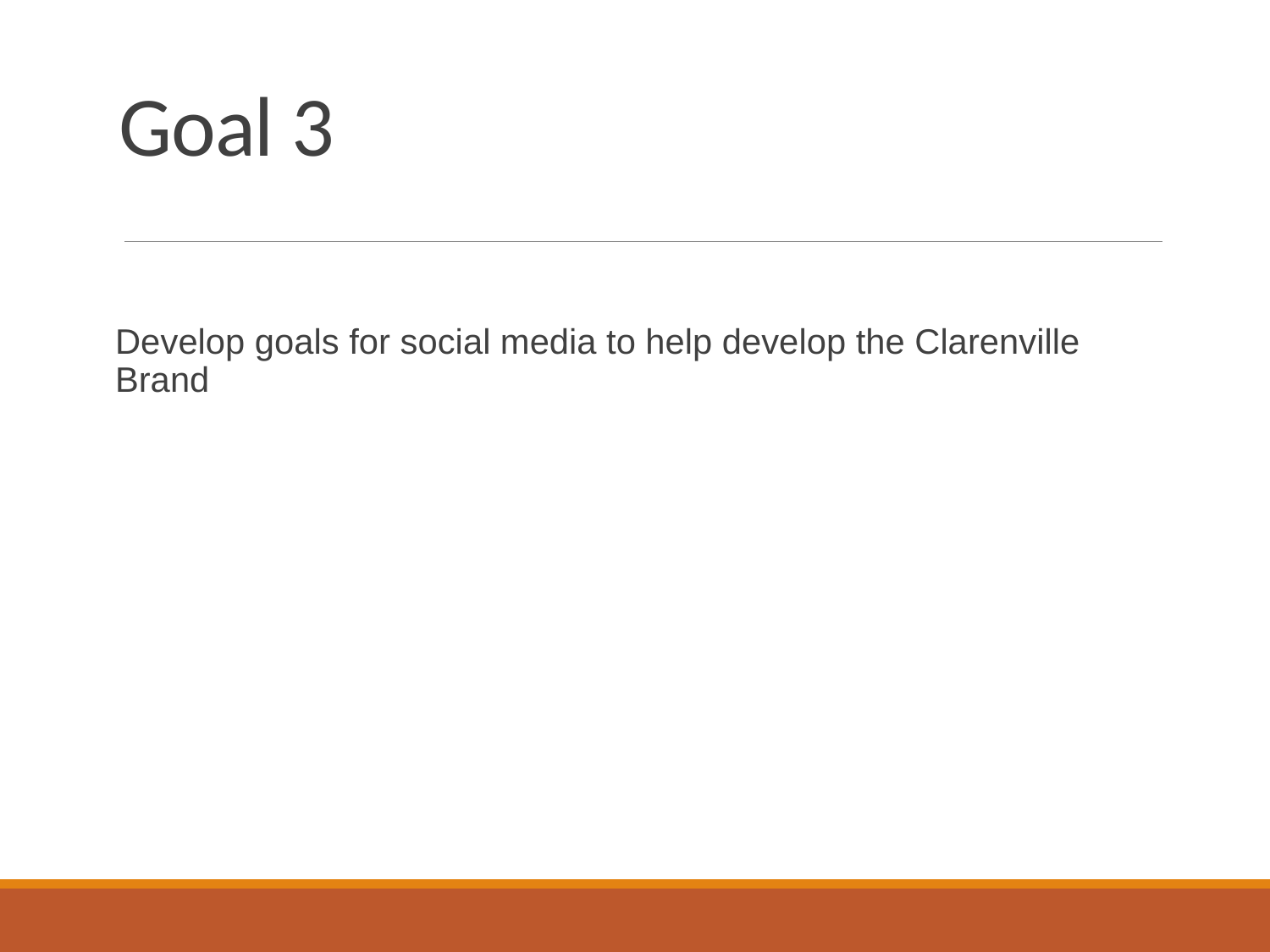

# Goal 3
Develop goals for social media to help develop the Clarenville Brand